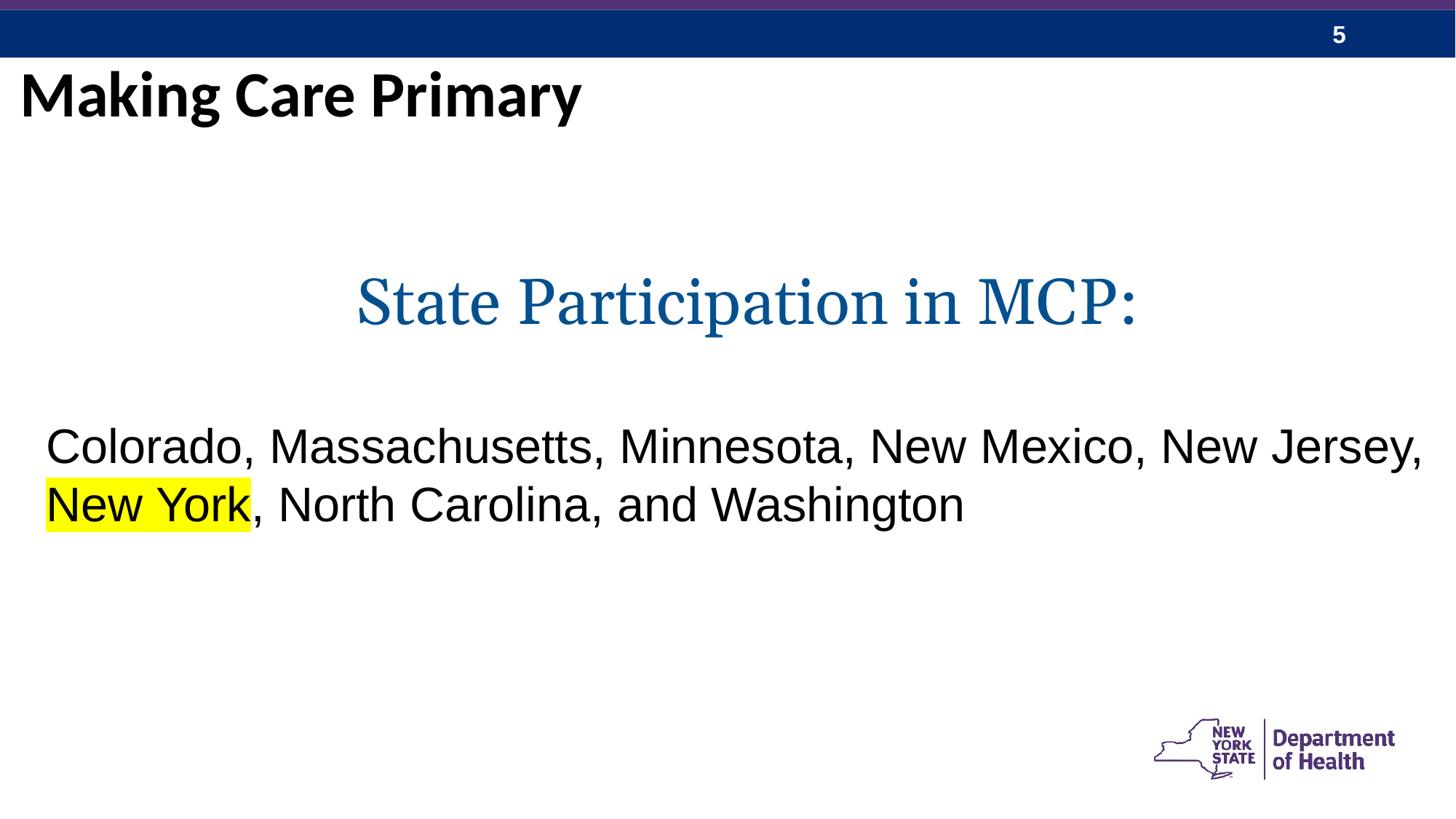

Making Care Primary
State Participation in MCP:

Colorado, Massachusetts, Minnesota, New Mexico, New Jersey, New York, North Carolina, and Washington